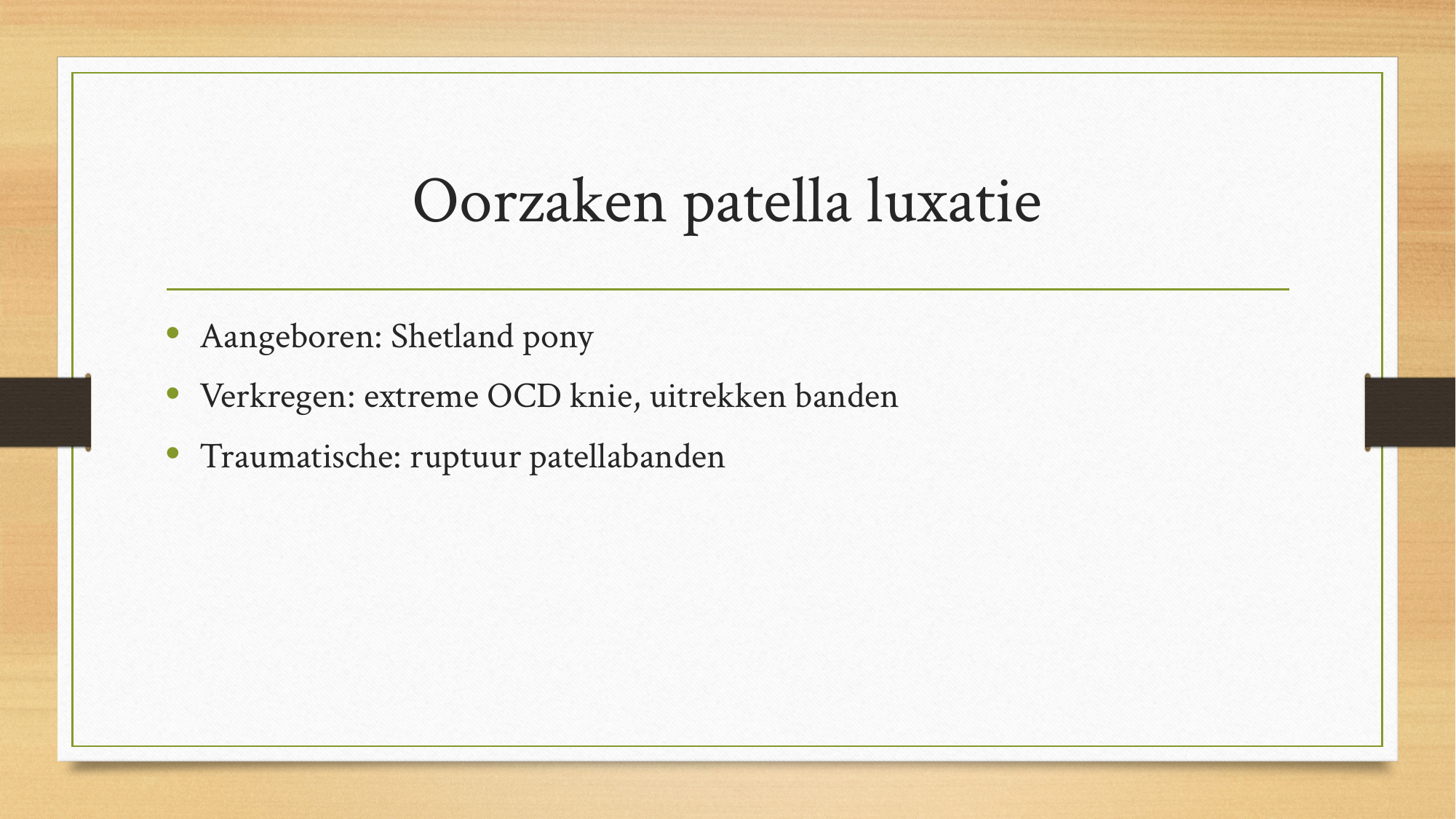

# Oorzaken patella luxatie
Aangeboren: Shetland pony
Verkregen: extreme OCD knie, uitrekken banden
Traumatische: ruptuur patellabanden